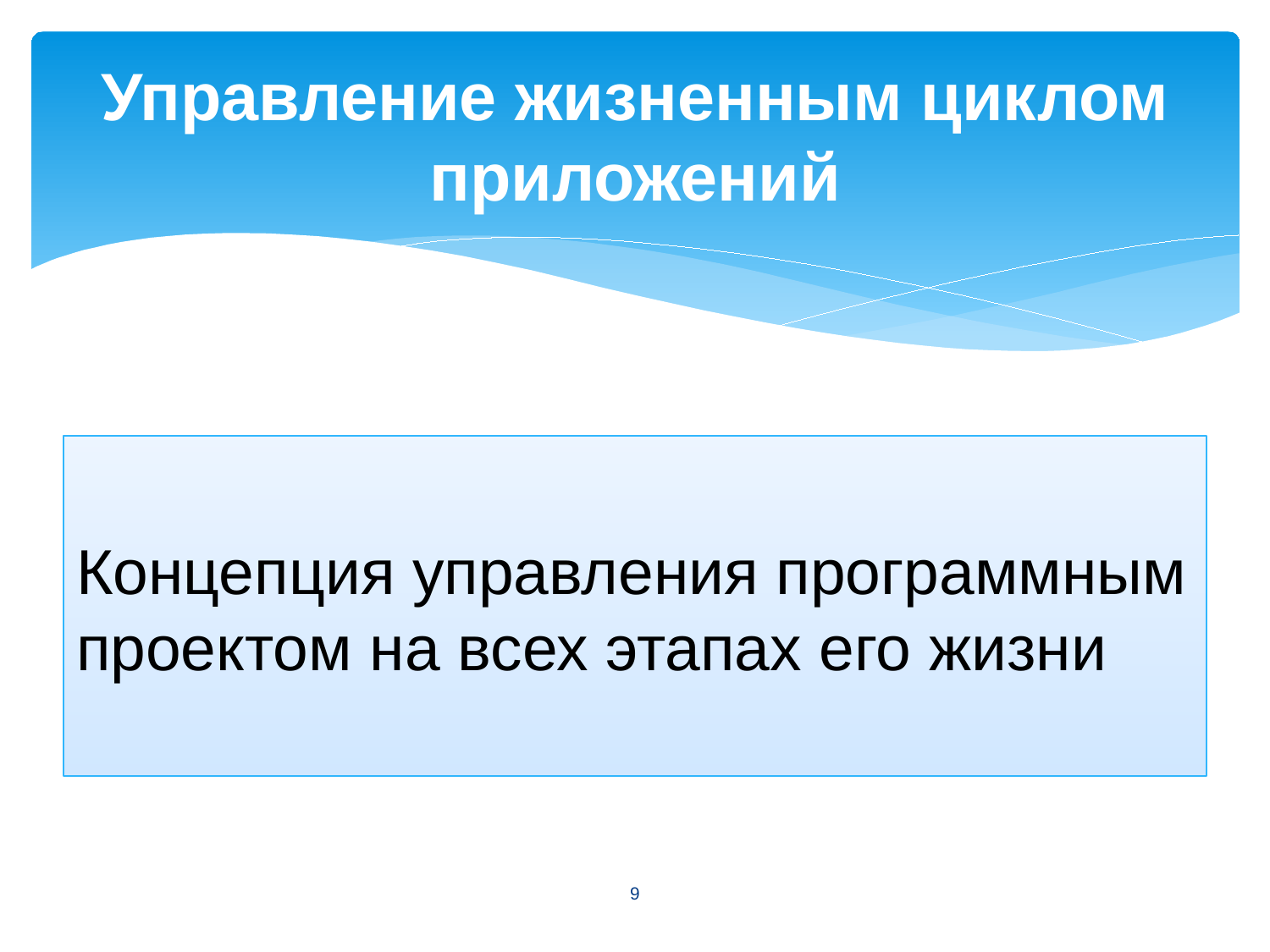

# Управление жизненным циклом приложений

Концепция управления программным проектом на всех этапах его жизни
9